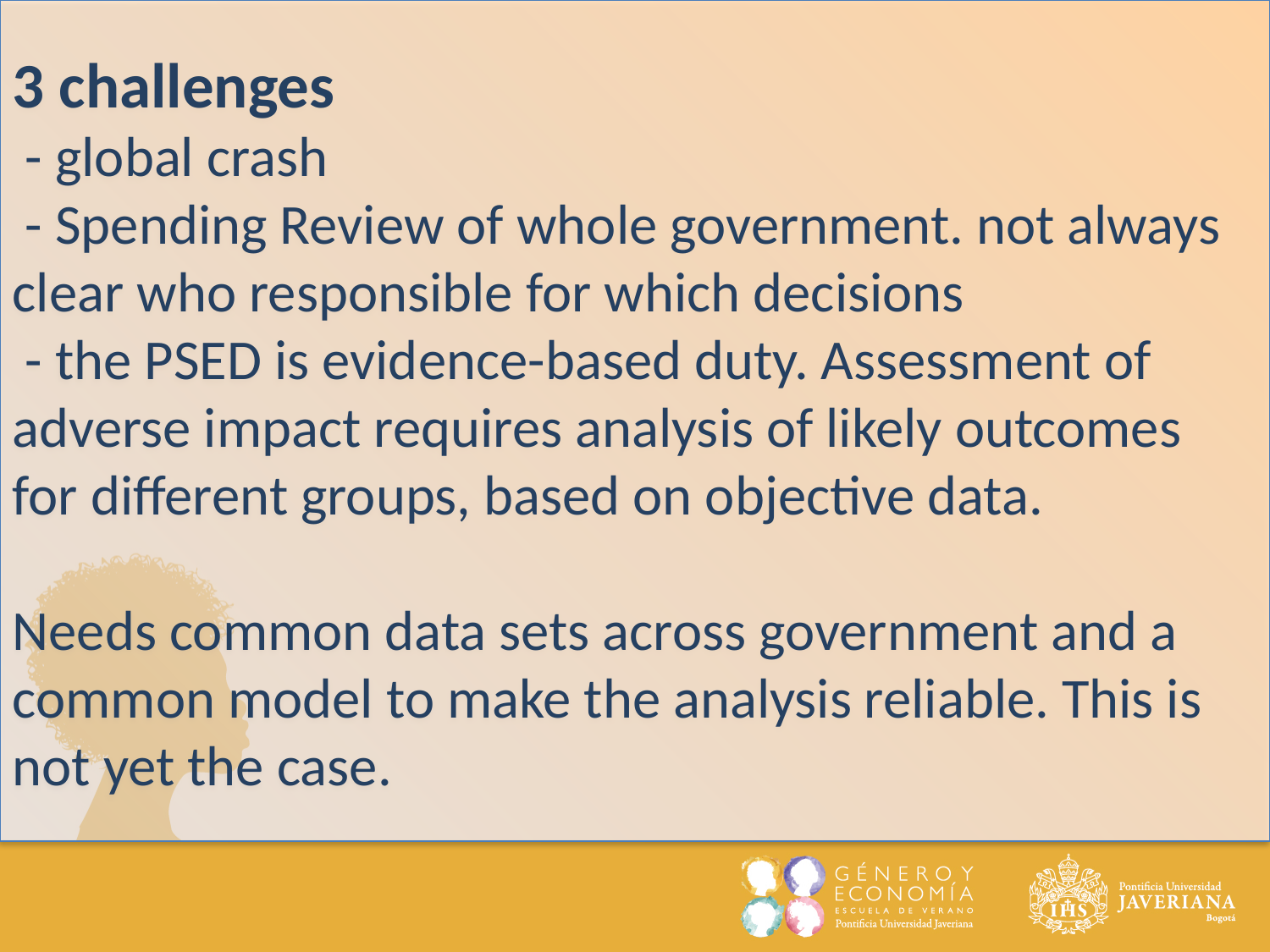

3 challenges
 - global crash
 - Spending Review of whole government. not always clear who responsible for which decisions
 - the PSED is evidence-based duty. Assessment of adverse impact requires analysis of likely outcomes for different groups, based on objective data.

Needs common data sets across government and a common model to make the analysis reliable. This is not yet the case.